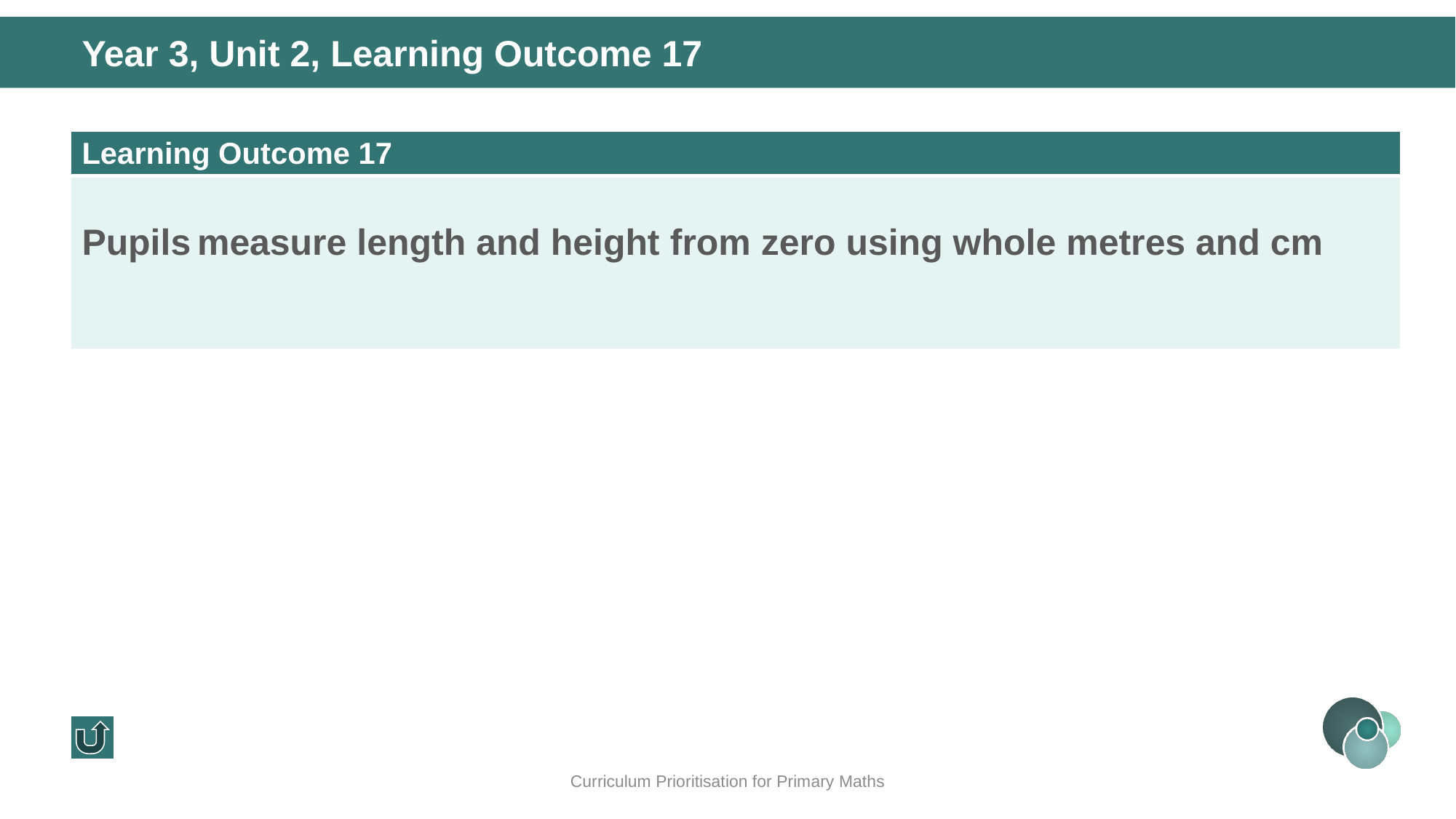

Year 3, Unit 2, Learning Outcome 17
| Learning Outcome 17 |
| --- |
| Pupils measure length and height from zero using whole metres and cm |

Curriculum Prioritisation for Primary Maths